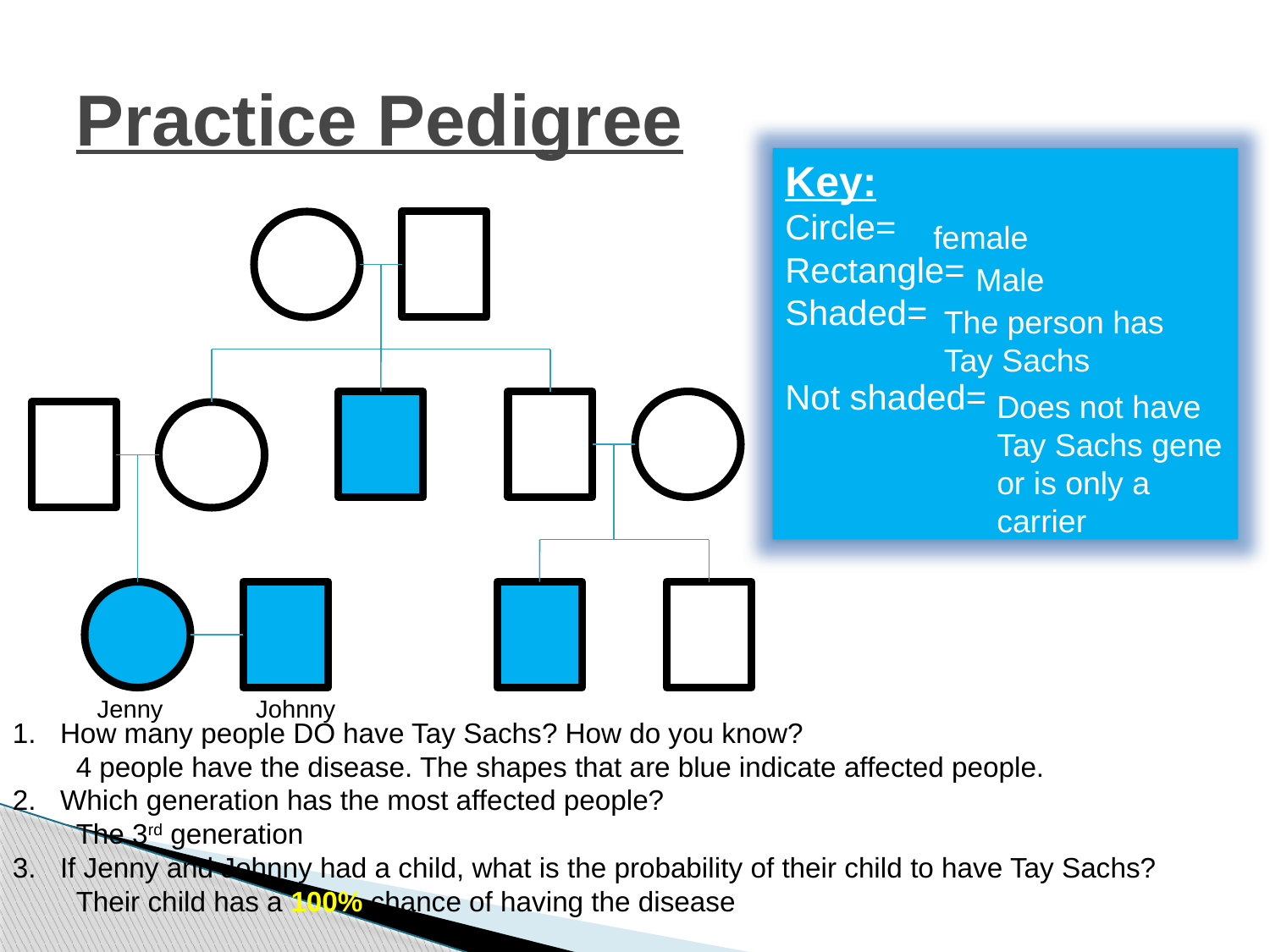

# Practice Pedigree

Key:
Circle=
Rectangle=
Shaded=

Not shaded=

female
Male
The person has Tay Sachs
Does not have Tay Sachs gene or is only a carrier

Jenny
Johnny
How many people DO have Tay Sachs? How do you know?
4 people have the disease. The shapes that are blue indicate affected people.
Which generation has the most affected people?
The 3rd generation
If Jenny and Johnny had a child, what is the probability of their child to have Tay Sachs?
Their child has a 100% chance of having the disease